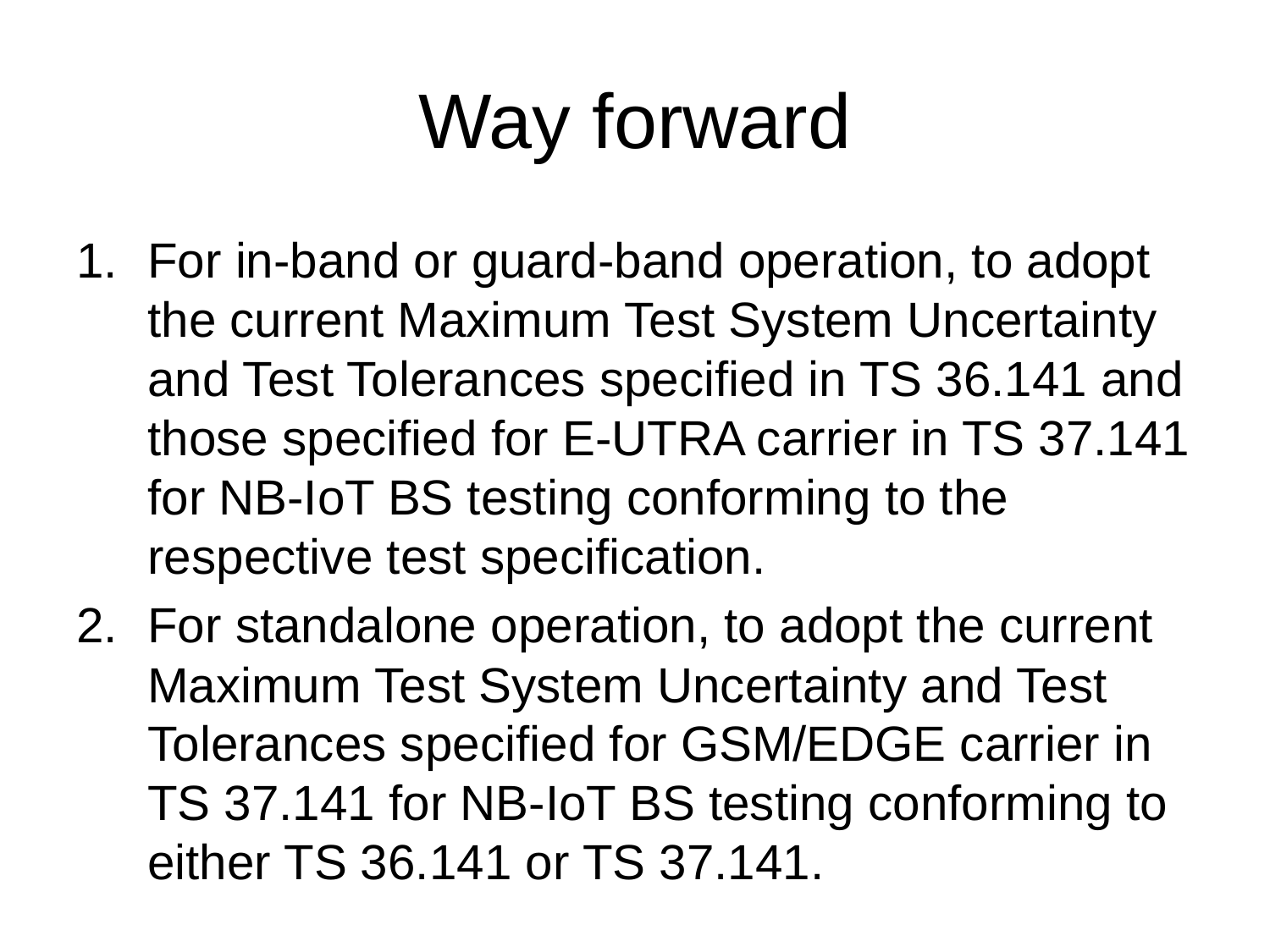

# Way forward
For in-band or guard-band operation, to adopt the current Maximum Test System Uncertainty and Test Tolerances specified in TS 36.141 and those specified for E-UTRA carrier in TS 37.141 for NB-IoT BS testing conforming to the respective test specification.
For standalone operation, to adopt the current Maximum Test System Uncertainty and Test Tolerances specified for GSM/EDGE carrier in TS 37.141 for NB-IoT BS testing conforming to either TS 36.141 or TS 37.141.